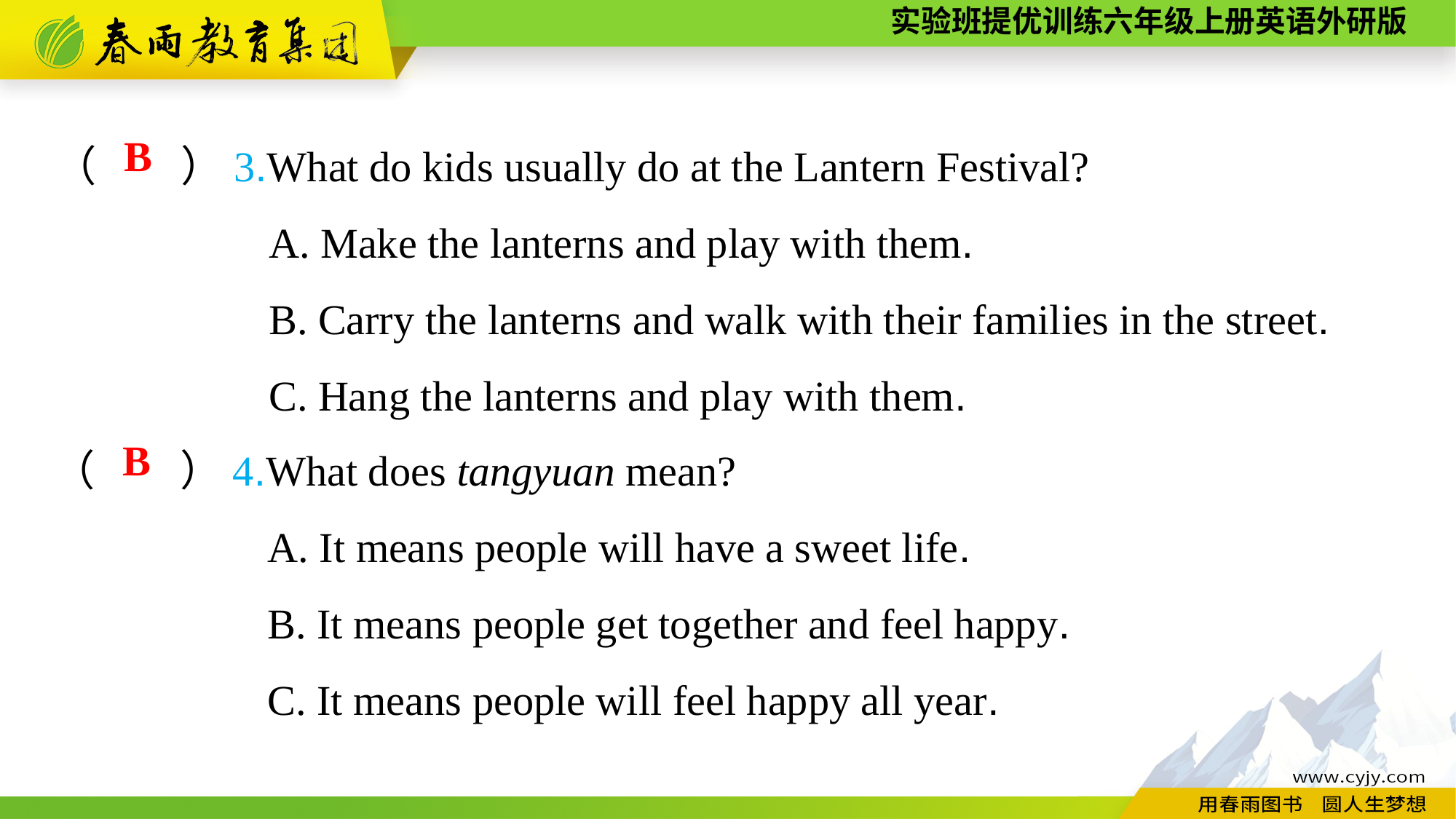

（　　）3.What do kids usually do at the Lantern Festival?
A. Make the lanterns and play with them.
B. Carry the lanterns and walk with their families in the street.
C. Hang the lanterns and play with them.
B
（　　）4.What does tangyuan mean?
A. It means people will have a sweet life.
B. It means people get together and feel happy.
C. It means people will feel happy all year.
B